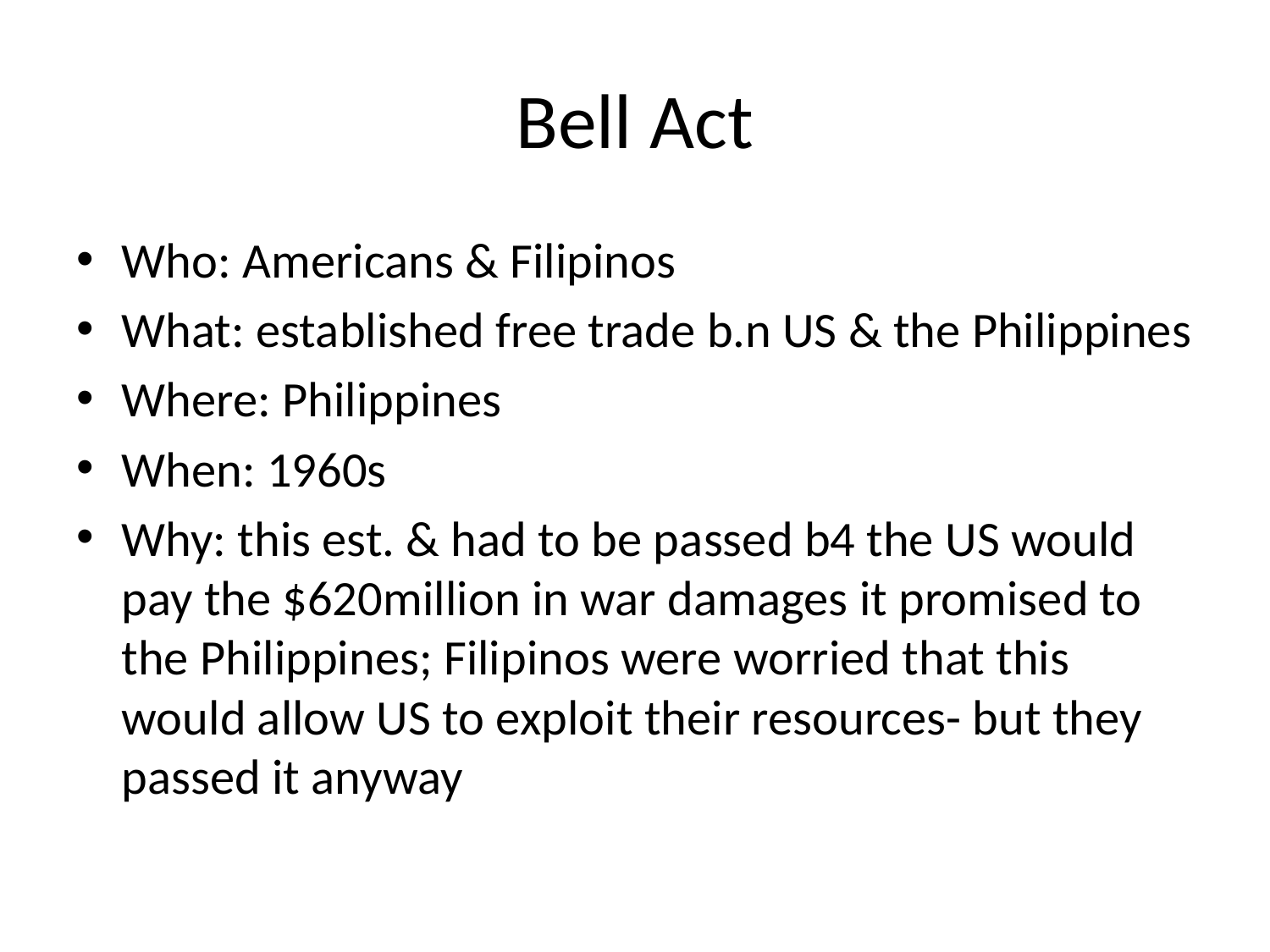

# Bell Act
Who: Americans & Filipinos
What: established free trade b.n US & the Philippines
Where: Philippines
When: 1960s
Why: this est. & had to be passed b4 the US would pay the $620million in war damages it promised to the Philippines; Filipinos were worried that this would allow US to exploit their resources- but they passed it anyway